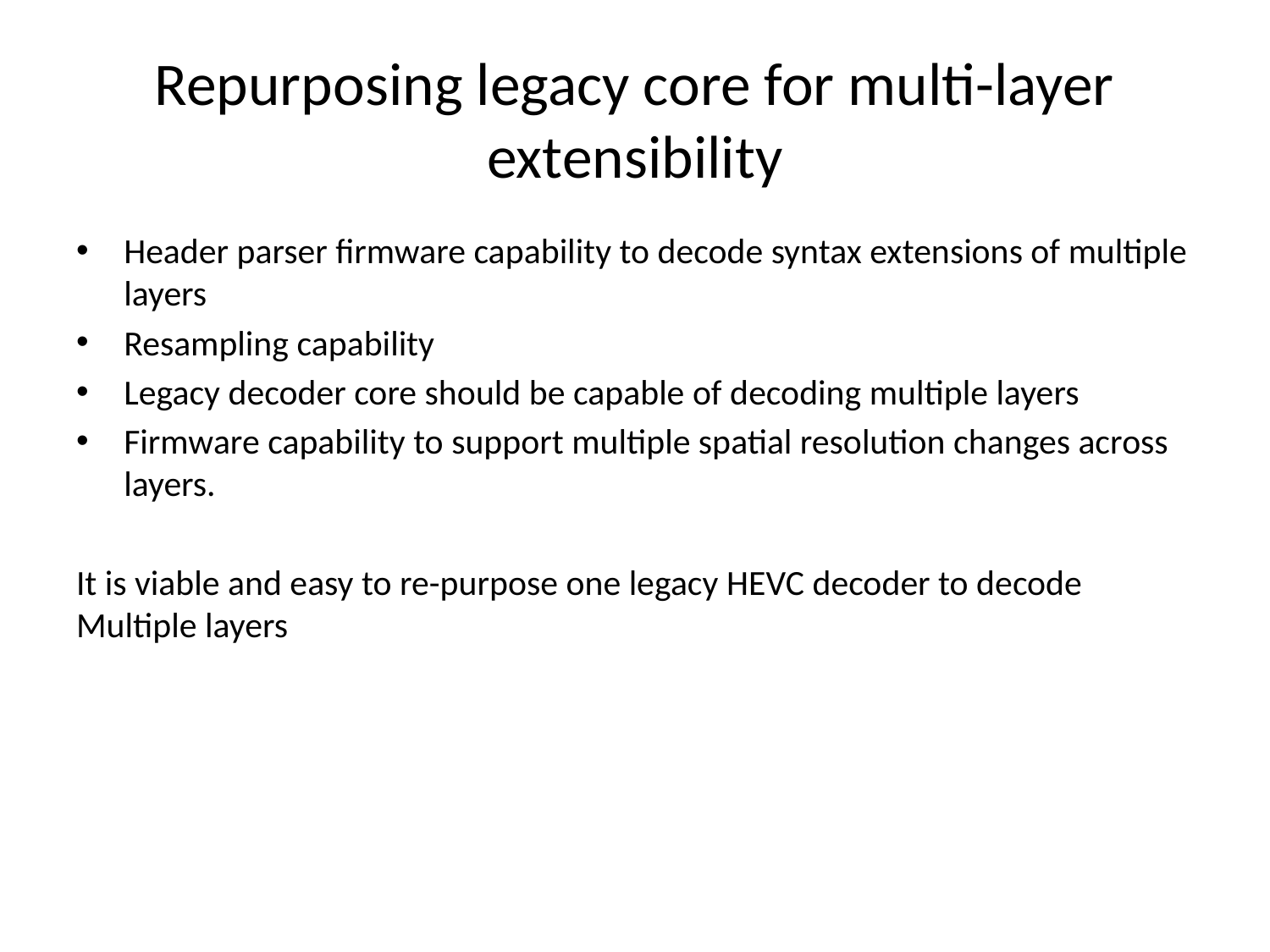

# Repurposing legacy core for multi-layer extensibility
Header parser firmware capability to decode syntax extensions of multiple layers
Resampling capability
Legacy decoder core should be capable of decoding multiple layers
Firmware capability to support multiple spatial resolution changes across layers.

It is viable and easy to re-purpose one legacy HEVC decoder to decode Multiple layers